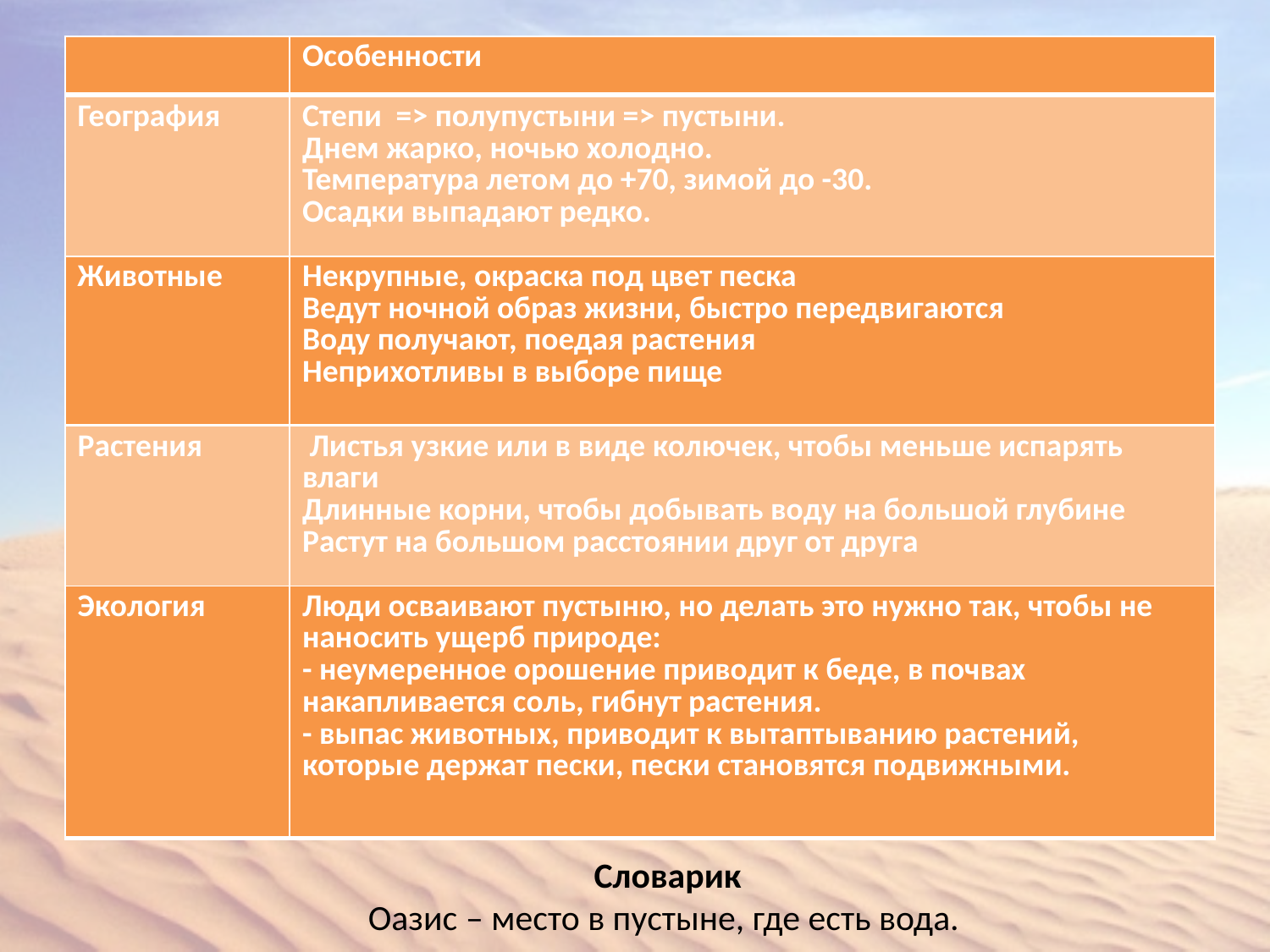

|  | Особенности |
| --- | --- |
| География | Степи => полупустыни => пустыни. Днем жарко, ночью холодно. Температура летом до +70, зимой до -30. Осадки выпадают редко. |
| --- | --- |
| Животные | Некрупные, окраска под цвет песка Ведут ночной образ жизни, быстро передвигаются Воду получают, поедая растения Неприхотливы в выборе пище |
| --- | --- |
| Растения | Листья узкие или в виде колючек, чтобы меньше испарять влаги Длинные корни, чтобы добывать воду на большой глубине Растут на большом расстоянии друг от друга |
| --- | --- |
| Экология | Люди осваивают пустыню, но делать это нужно так, чтобы не наносить ущерб природе: - неумеренное орошение приводит к беде, в почвах накапливается соль, гибнут растения. - выпас животных, приводит к вытаптыванию растений, которые держат пески, пески становятся подвижными. |
| --- | --- |
Словарик
Оазис – место в пустыне, где есть вода.